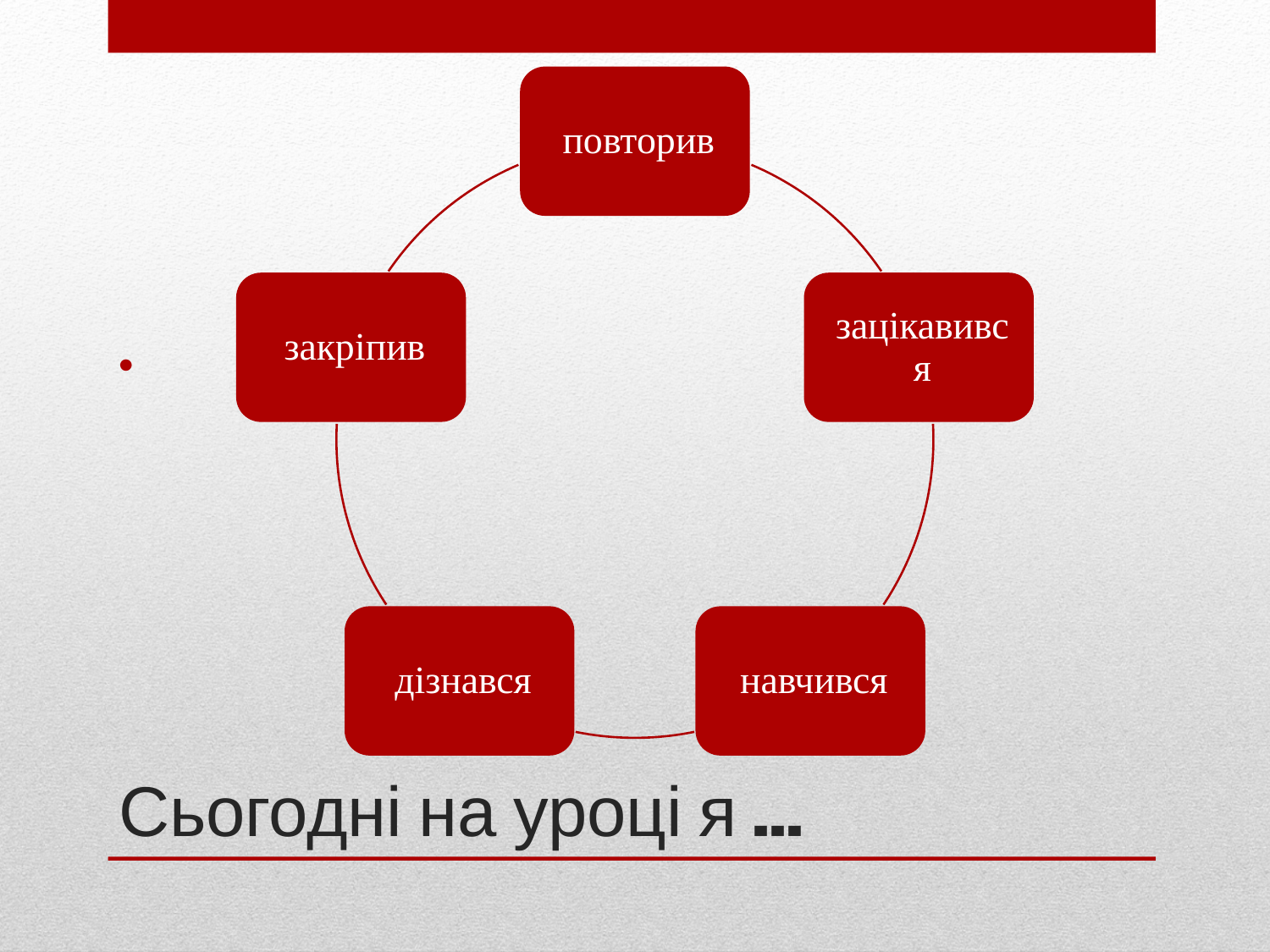

повторив
зацікавився
навчився
дізнався
закріпив

# Сьогодні на уроці я …